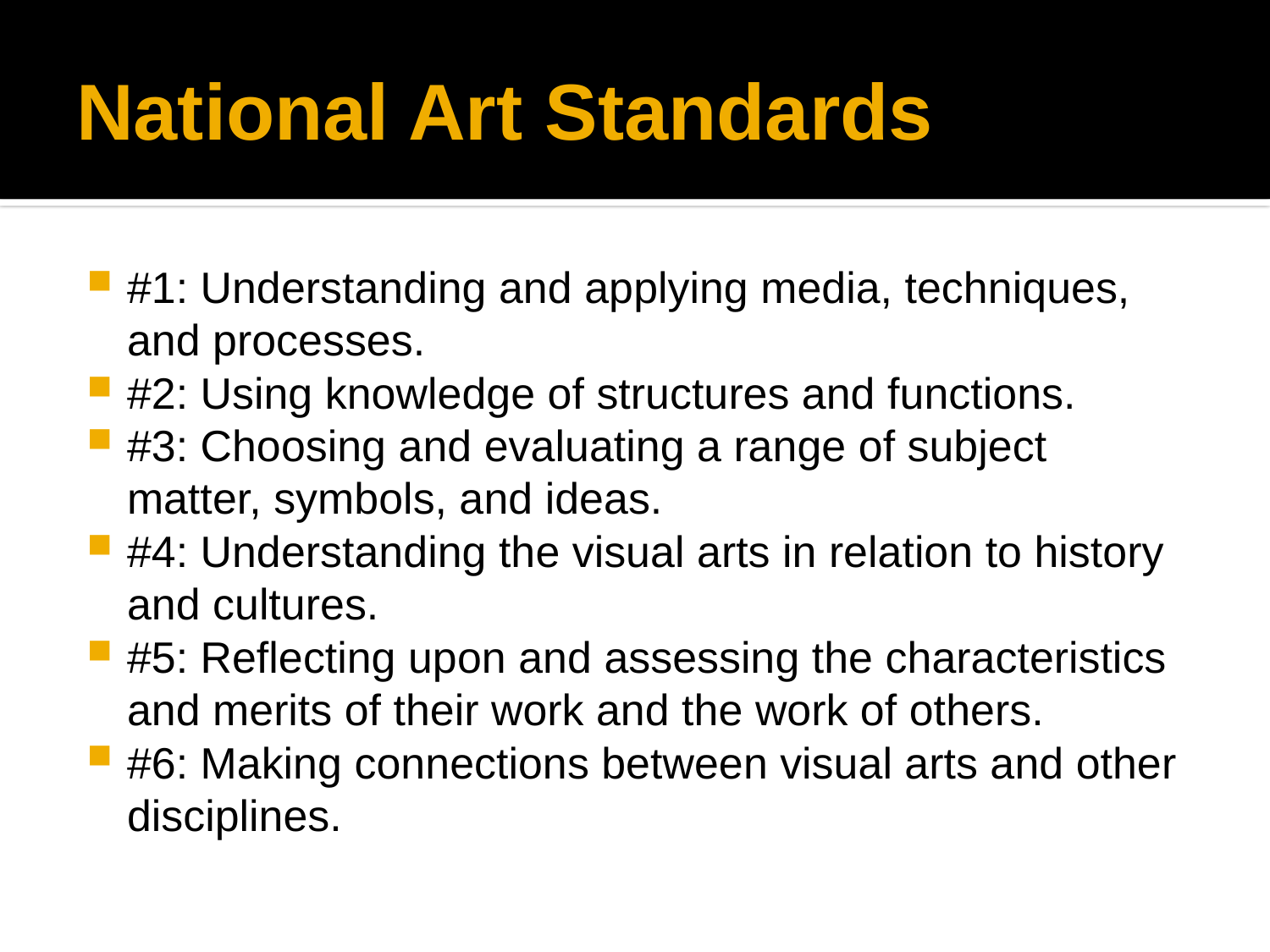

# National Art Standards
#1: Understanding and applying media, techniques, and processes.
#2: Using knowledge of structures and functions.
#3: Choosing and evaluating a range of subject matter, symbols, and ideas.
#4: Understanding the visual arts in relation to history and cultures.
#5: Reflecting upon and assessing the characteristics and merits of their work and the work of others.
#6: Making connections between visual arts and other disciplines.